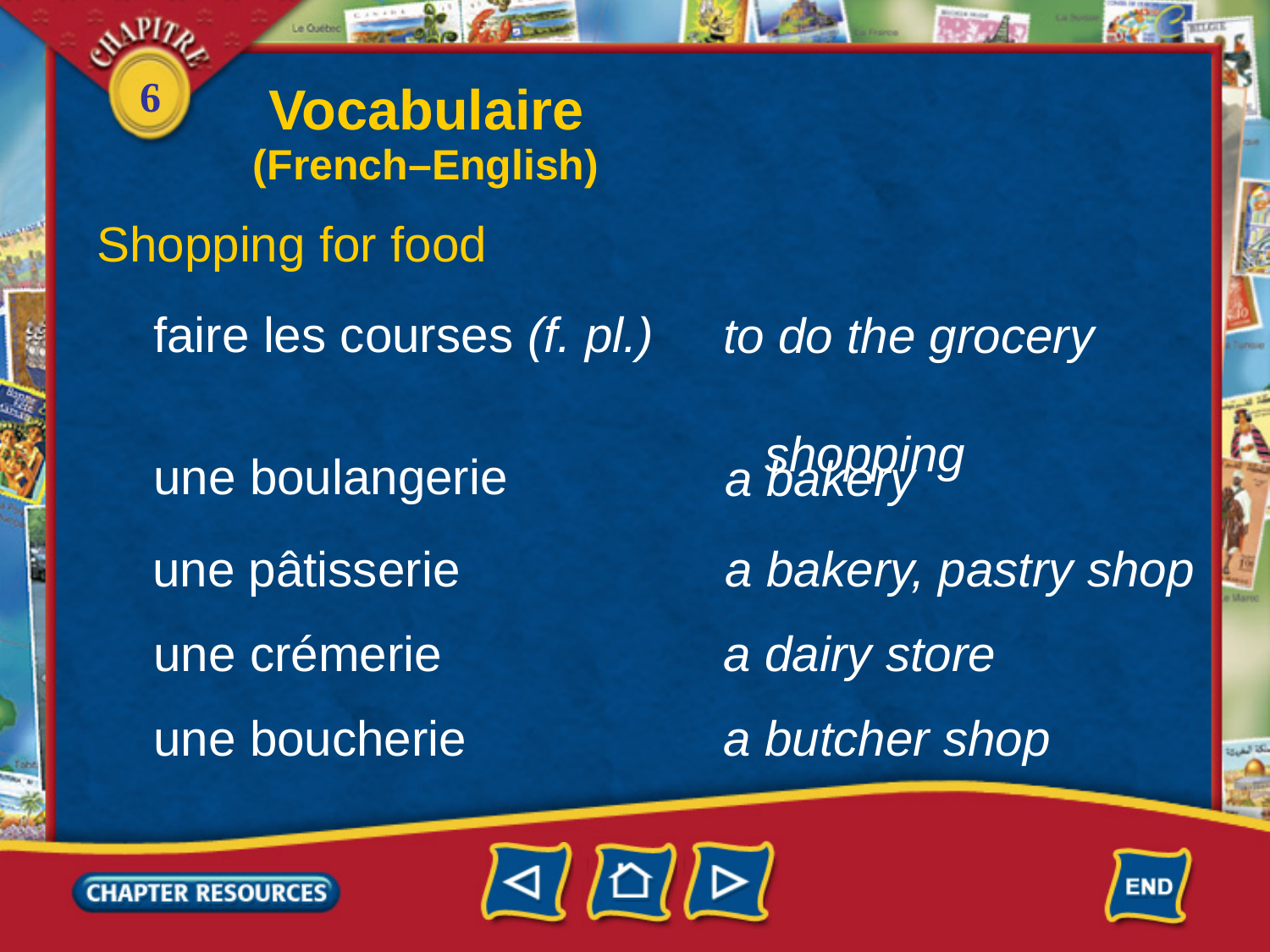

Vocabulaire
(French–English)
Shopping for food
faire les courses (f. pl.)
to do the grocery
   shopping
une boulangerie
a bakery
a bakery, pastry shop
une pâtisserie
une crémerie
a dairy store
une boucherie
a butcher shop